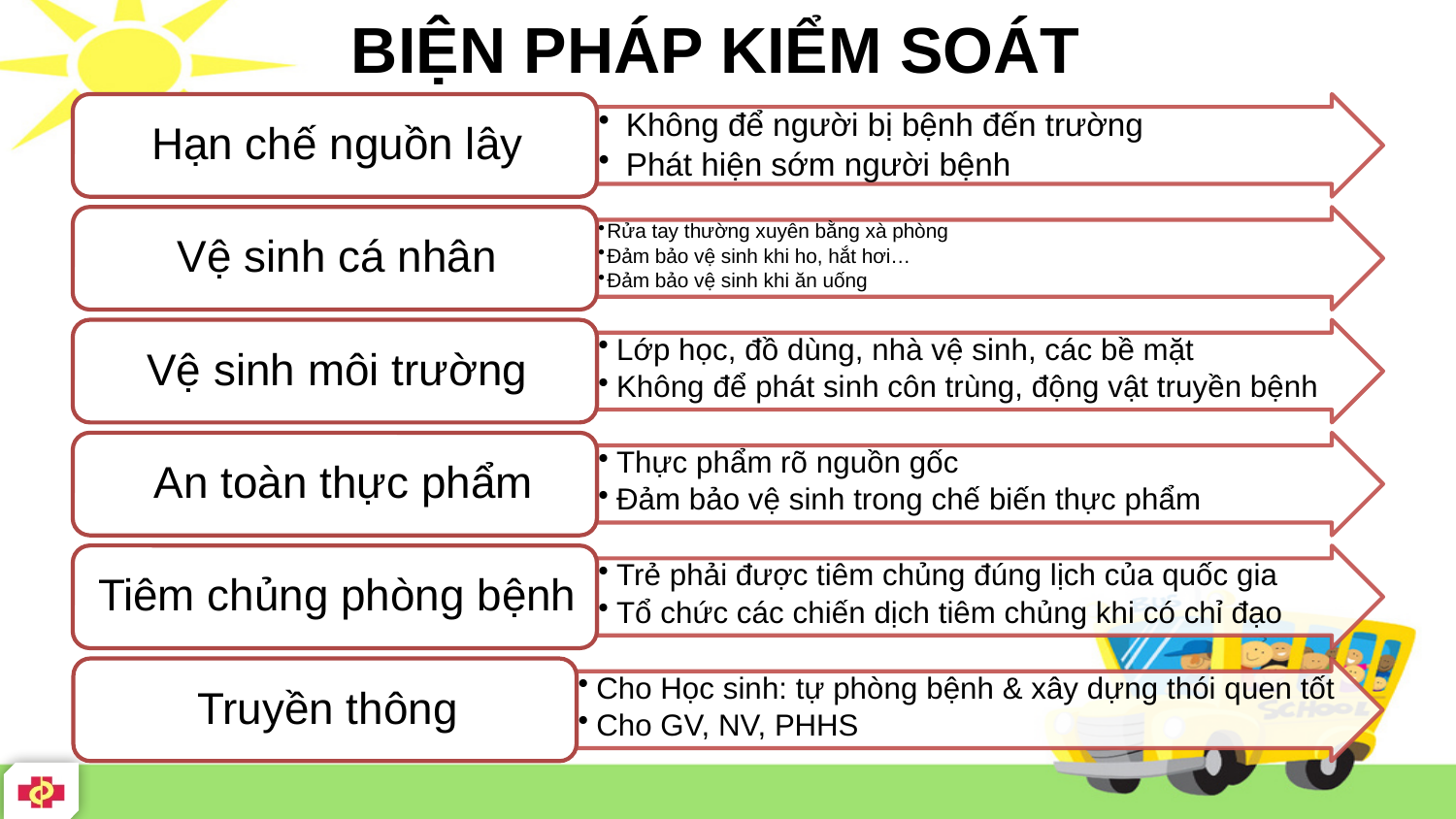

# BIỆN PHÁP KIỂM SOÁT
Không để người bị bệnh đến trường
Phát hiện sớm người bệnh
Hạn chế nguồn lây
Rửa tay thường xuyên bằng xà phòng
Đảm bảo vệ sinh khi ho, hắt hơi…
Đảm bảo vệ sinh khi ăn uống
Vệ sinh cá nhân
Lớp học, đồ dùng, nhà vệ sinh, các bề mặt
Không để phát sinh côn trùng, động vật truyền bệnh
Vệ sinh môi trường
Thực phẩm rõ nguồn gốc
Đảm bảo vệ sinh trong chế biến thực phẩm
 An toàn thực phẩm
Trẻ phải được tiêm chủng đúng lịch của quốc gia
Tổ chức các chiến dịch tiêm chủng khi có chỉ đạo
Tiêm chủng phòng bệnh
Cho Học sinh: tự phòng bệnh & xây dựng thói quen tốt
Cho GV, NV, PHHS
Truyền thông